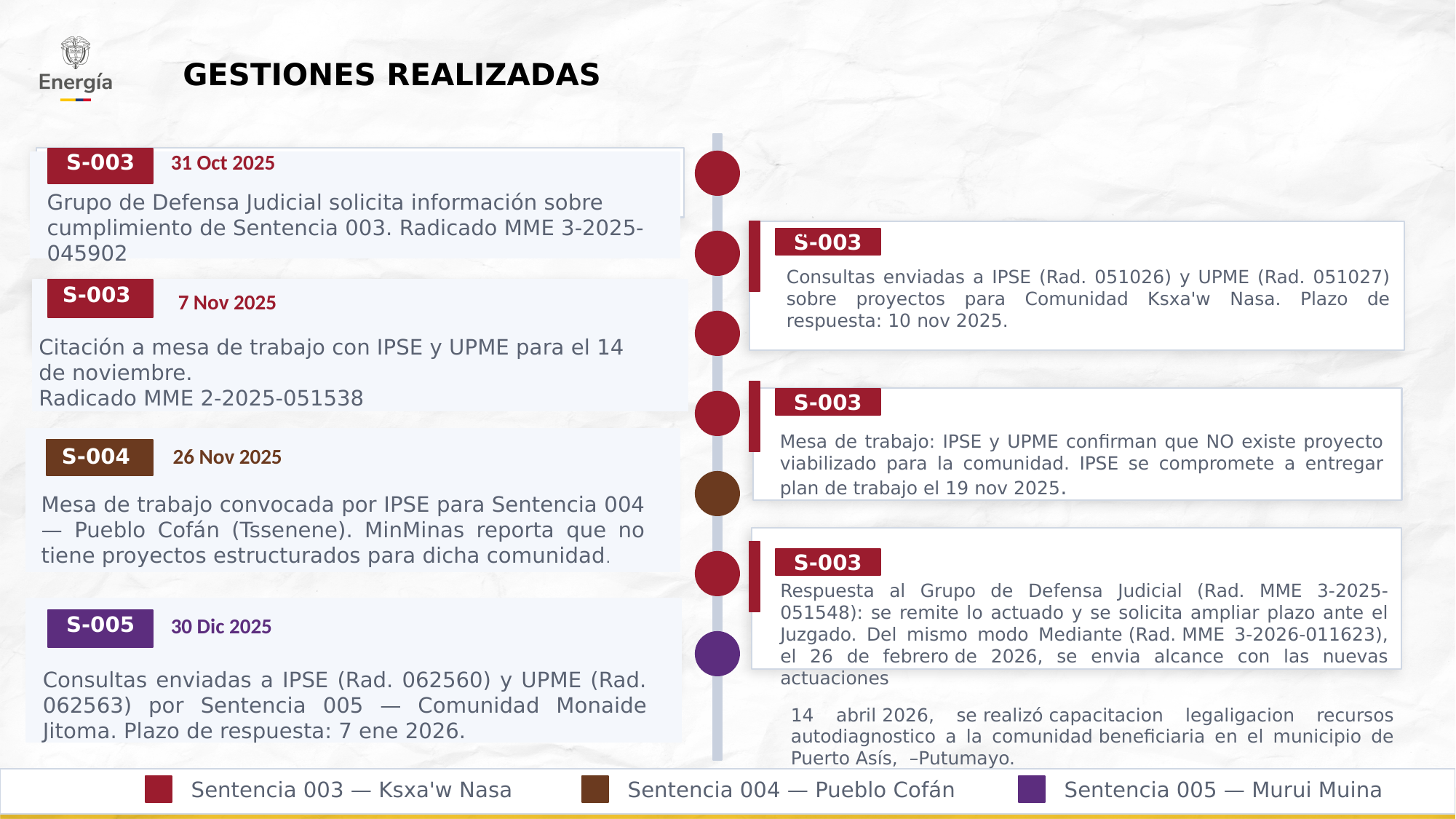

GESTIONES REALIZADAS

S-003
31 Oct 2025

Grupo de Defensa Judicial solicita información sobre cumplimiento de Sentencia 003. Radicado MME 3-2025-045902

S-003
5 S

Consultas enviadas a IPSE (Rad. 051026) y UPME (Rad. 051027) sobre proyectos para Comunidad Ksxa'w Nasa. Plazo de respuesta: 10 nov 2025.
Chocó  (Alto, Medio y Bajo Baudó)
S-003

7 Nov 2025

Sentencia No. 005
Citación a mesa de trabajo con IPSE y UPME para el 14 de noviembre.
Radicado MME 2-2025-051538

S-003

Mesa de trabajo: IPSE y UPME confirman que NO existe proyecto viabilizado para la comunidad. IPSE se compromete a entregar plan de trabajo el 19 nov 2025.

26 Nov 2025
S-004

Mesa de trabajo convocada por IPSE para Sentencia 004 — Pueblo Cofán (Tssenene). MinMinas reporta que no tiene proyectos estructurados para dicha comunidad.

S-003

Respuesta al Grupo de Defensa Judicial (Rad. MME 3-2025-051548): se remite lo actuado y se solicita ampliar plazo ante el Juzgado. Del mismo modo Mediante (Rad. MME 3-2026-011623), el 26 de febrero de 2026, se envia alcance con las nuevas actuaciones

S-005
30 Dic 2025

Consultas enviadas a IPSE (Rad. 062560) y UPME (Rad. 062563) por Sentencia 005 — Comunidad Monaide Jitoma. Plazo de respuesta: 7 ene 2026.
14 abril 2026, se realizó capacitacion legaligacion recursos autodiagnostico a la comunidad beneficiaria en el municipio de Puerto Asís,  –Putumayo.

Sentencia 003 — Ksxa'w Nasa
Sentencia 004 — Pueblo Cofán
Sentencia 005 — Murui Muina